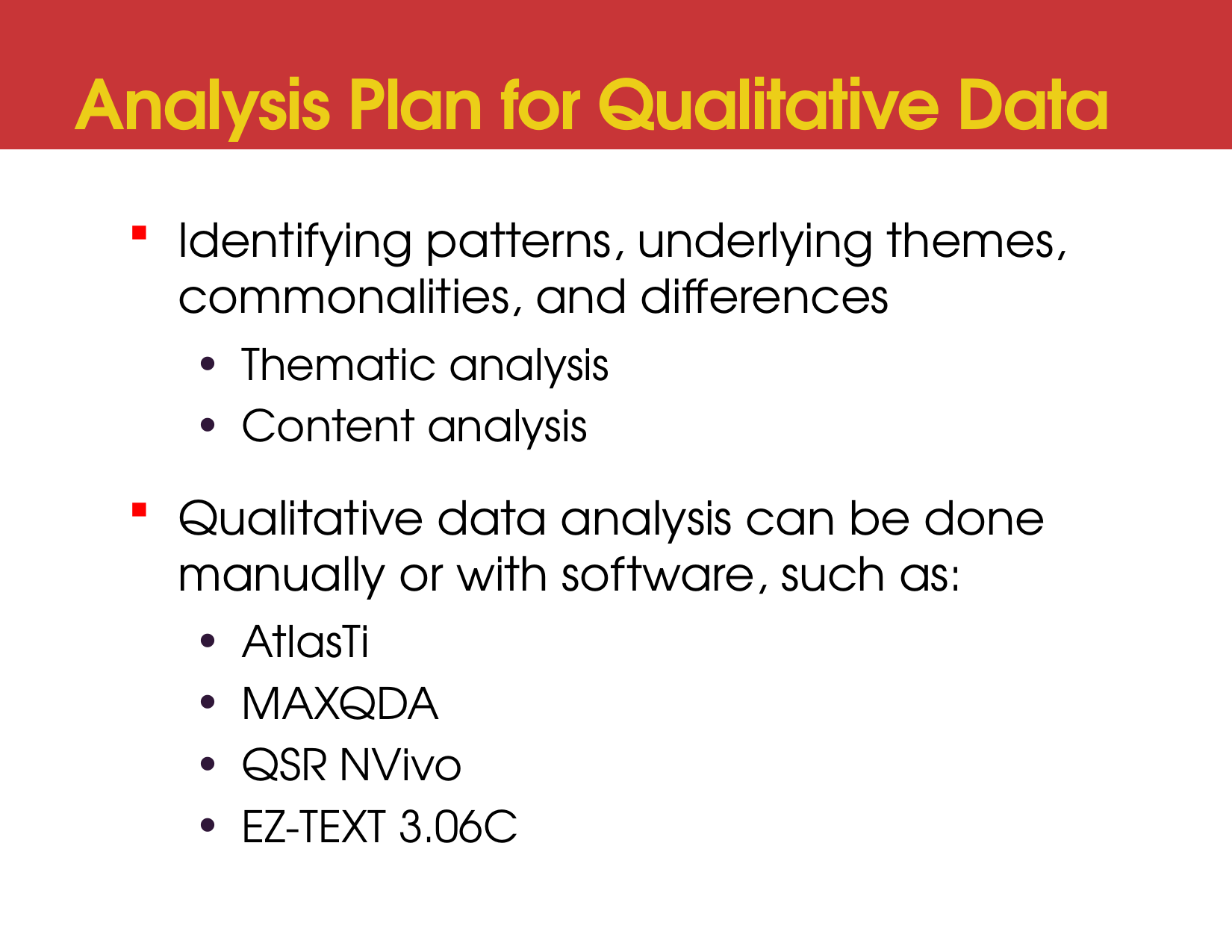

#
Analysis Plan for Qualitative Data
Identifying patterns, underlying themes, commonalities, and differences
Thematic analysis
Content analysis
Qualitative data analysis can be done manually or with software, such as:
AtlasTi
MAXQDA
QSR NVivo
EZ-TEXT 3.06C